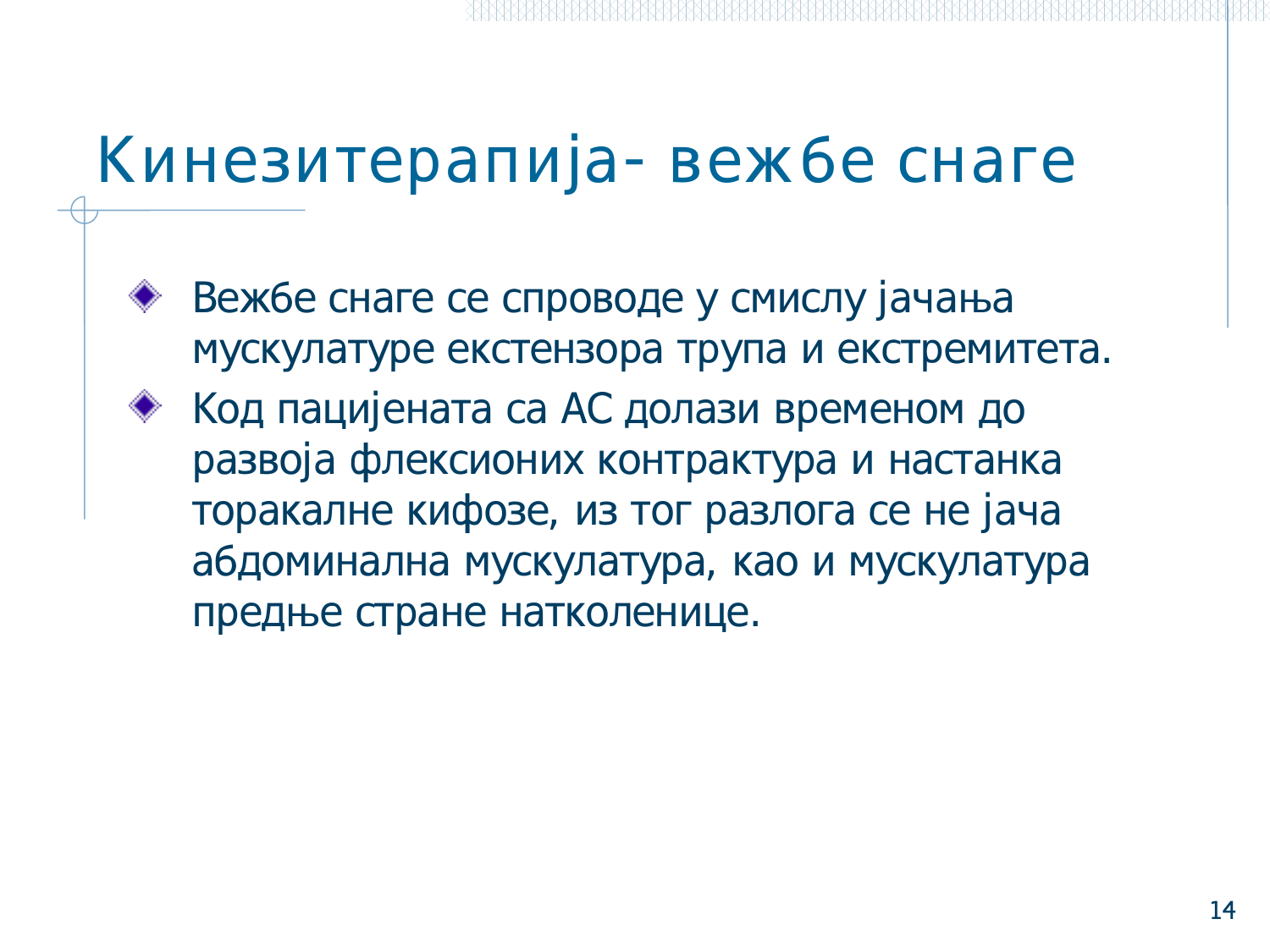

# Кинезитерапија- вежбе снаге
Вежбе снаге се спроводе у смислу јачања мускулатуре екстензора трупа и екстремитета.
Код пацијената са АС долази времeном до развоја флексионих контрактура и настанка торакалне кифозе, из тог разлога се не јача абдоминална мускулатура, као и мускулатура предње стране натколенице.
14